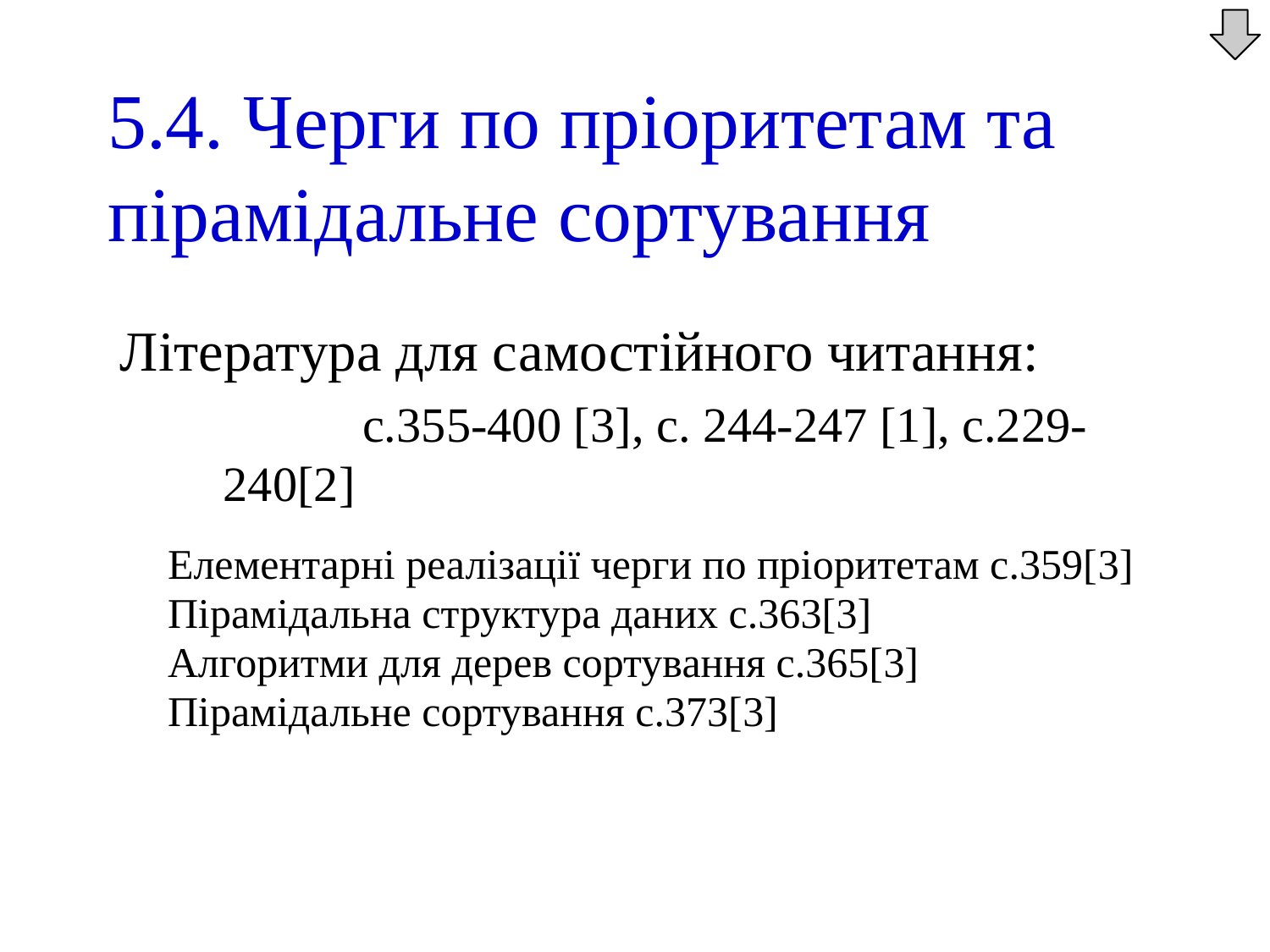

5.4. Черги по пріоритетам та пірамідальне сортування
Література для самостійного читання:
		 с.355-400 [3], с. 244-247 [1], с.229-240[2]

	Елементарні реалізації черги по пріоритетам с.359[3]
	Пірамідальна структура даних с.363[3]
	Алгоритми для дерев сортування с.365[3]
	Пірамідальне сортування с.373[3]